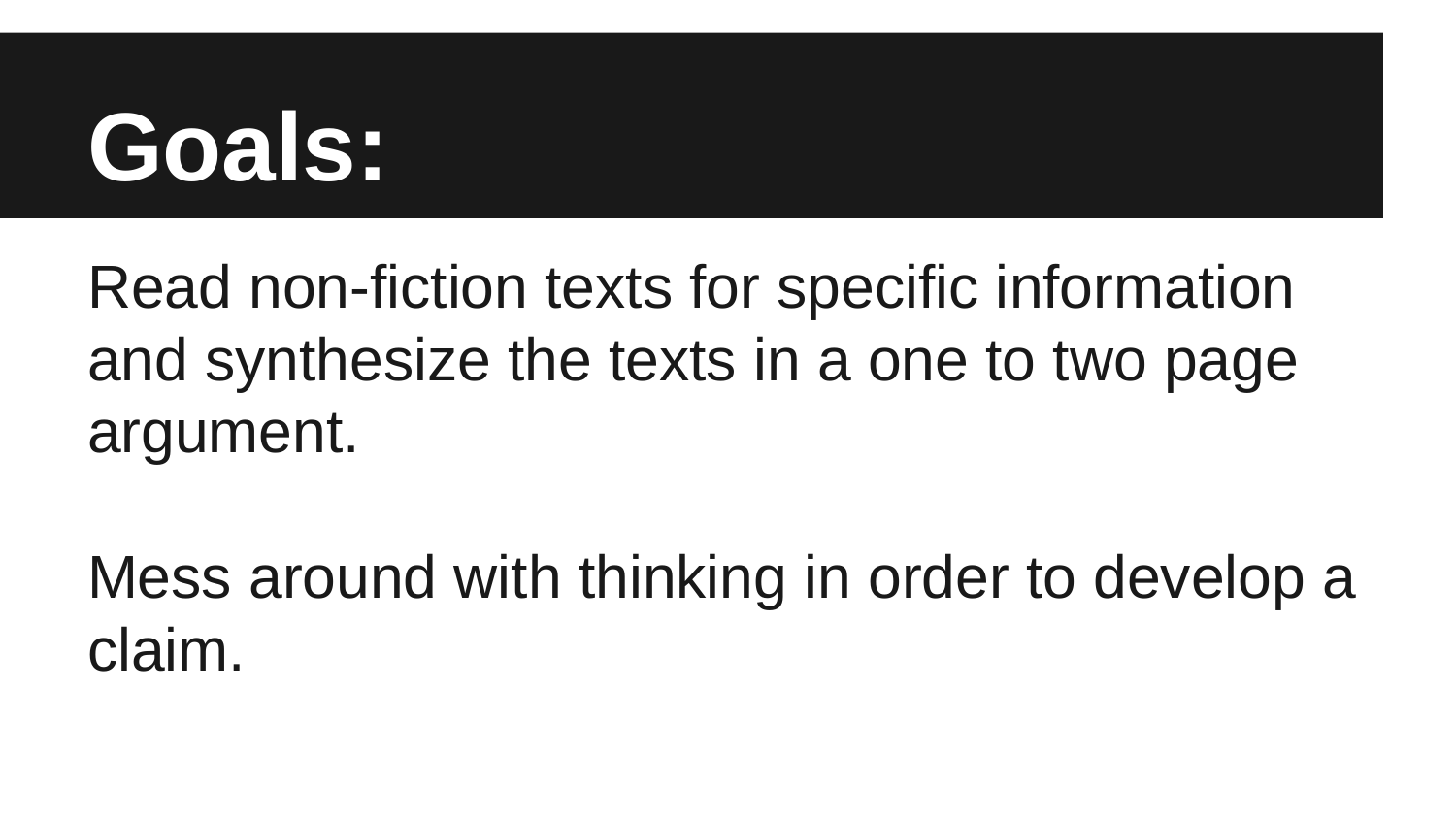

# Goals:
Read non-fiction texts for specific information and synthesize the texts in a one to two page argument.

Mess around with thinking in order to develop a claim.